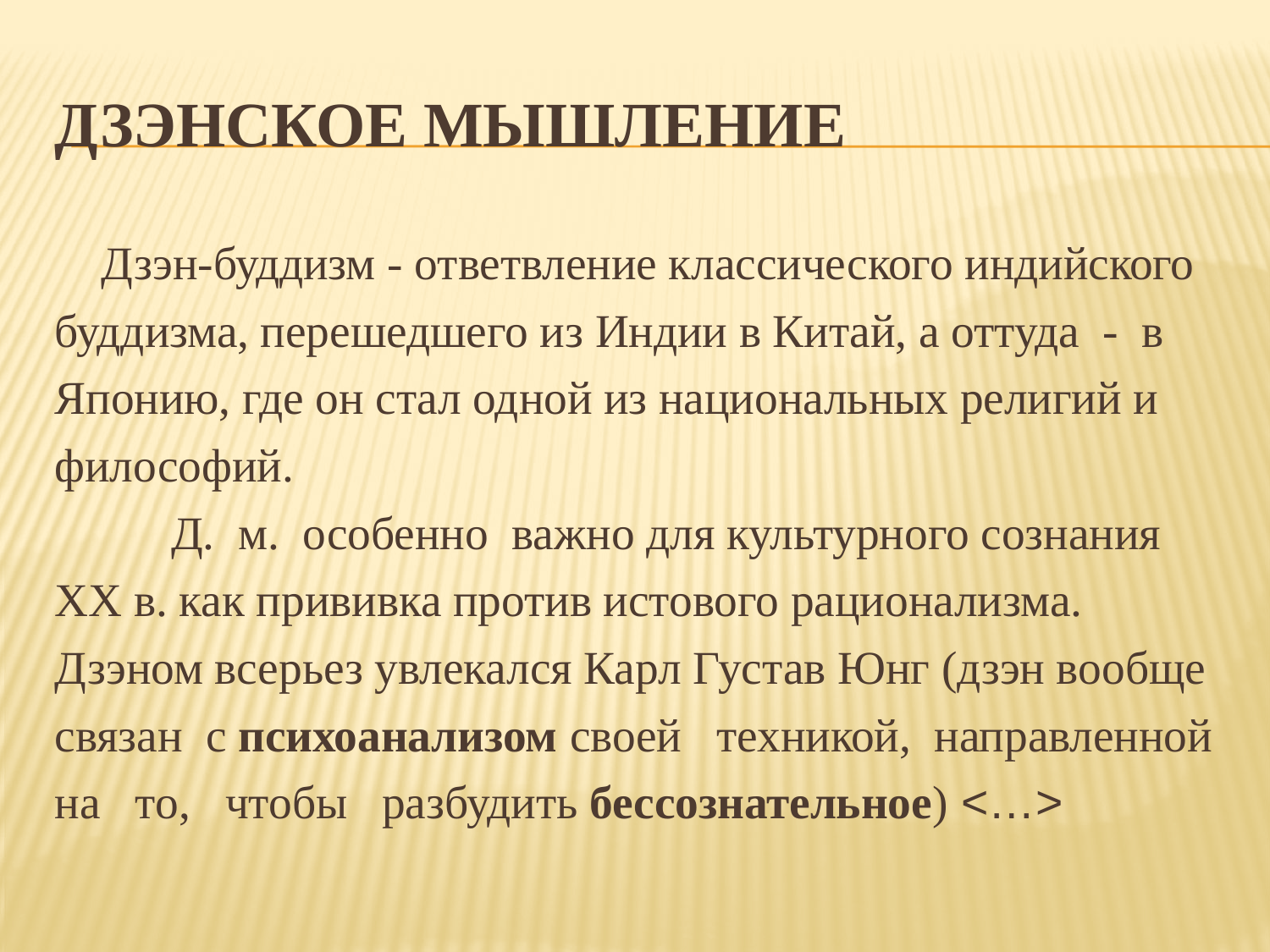

# ДЗЭНСКОЕ МЫШЛЕНИЕ
Дзэн-буддизм - ответвление классического индийского буддизма, перешедшего из Индии в Китай, а оттуда  -  в  Японию, где он стал одной из национальных религий и философий.
      Д.  м.  особенно  важно для культурного сознания ХХ в. как прививка против истового рационализма. Дзэном всерьез увлекался Карл Густав Юнг (дзэн вообще  связан  с психоанализом своей   техникой,  направленной   на   то,   чтобы   разбудить бессознательное) <…>